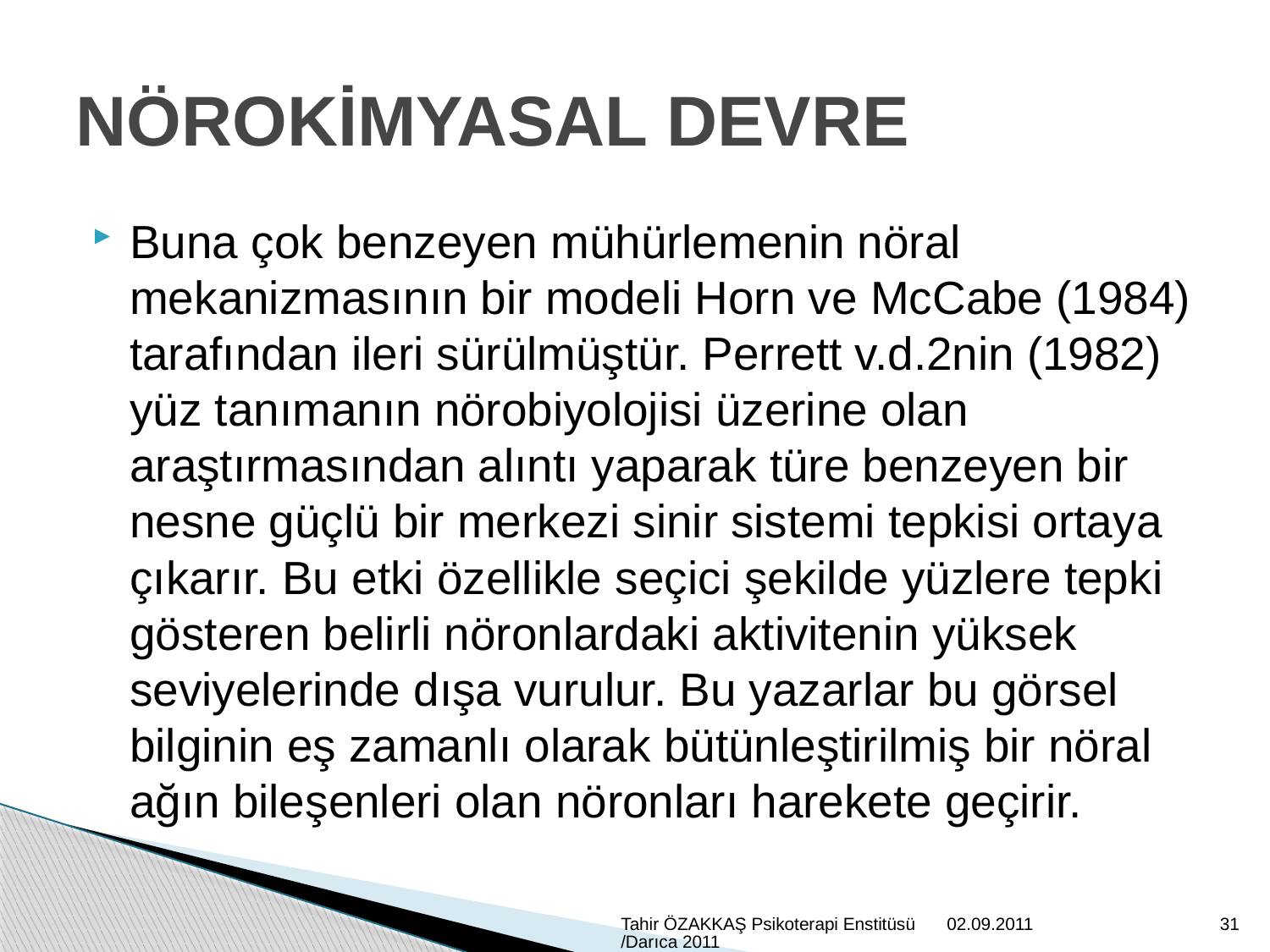

# NÖROKİMYASAL DEVRE
Buna çok benzeyen mühürlemenin nöral mekanizmasının bir modeli Horn ve McCabe (1984) tarafından ileri sürülmüştür. Perrett v.d.2nin (1982) yüz tanımanın nörobiyolojisi üzerine olan araştırmasından alıntı yaparak türe benzeyen bir nesne güçlü bir merkezi sinir sistemi tepkisi ortaya çıkarır. Bu etki özellikle seçici şekilde yüzlere tepki gösteren belirli nöronlardaki aktivitenin yüksek seviyelerinde dışa vurulur. Bu yazarlar bu görsel bilginin eş zamanlı olarak bütünleştirilmiş bir nöral ağın bileşenleri olan nöronları harekete geçirir.

Tahir ÖZAKKAŞ Psikoterapi Enstitüsü /Darıca 2011
02.09.2011
31